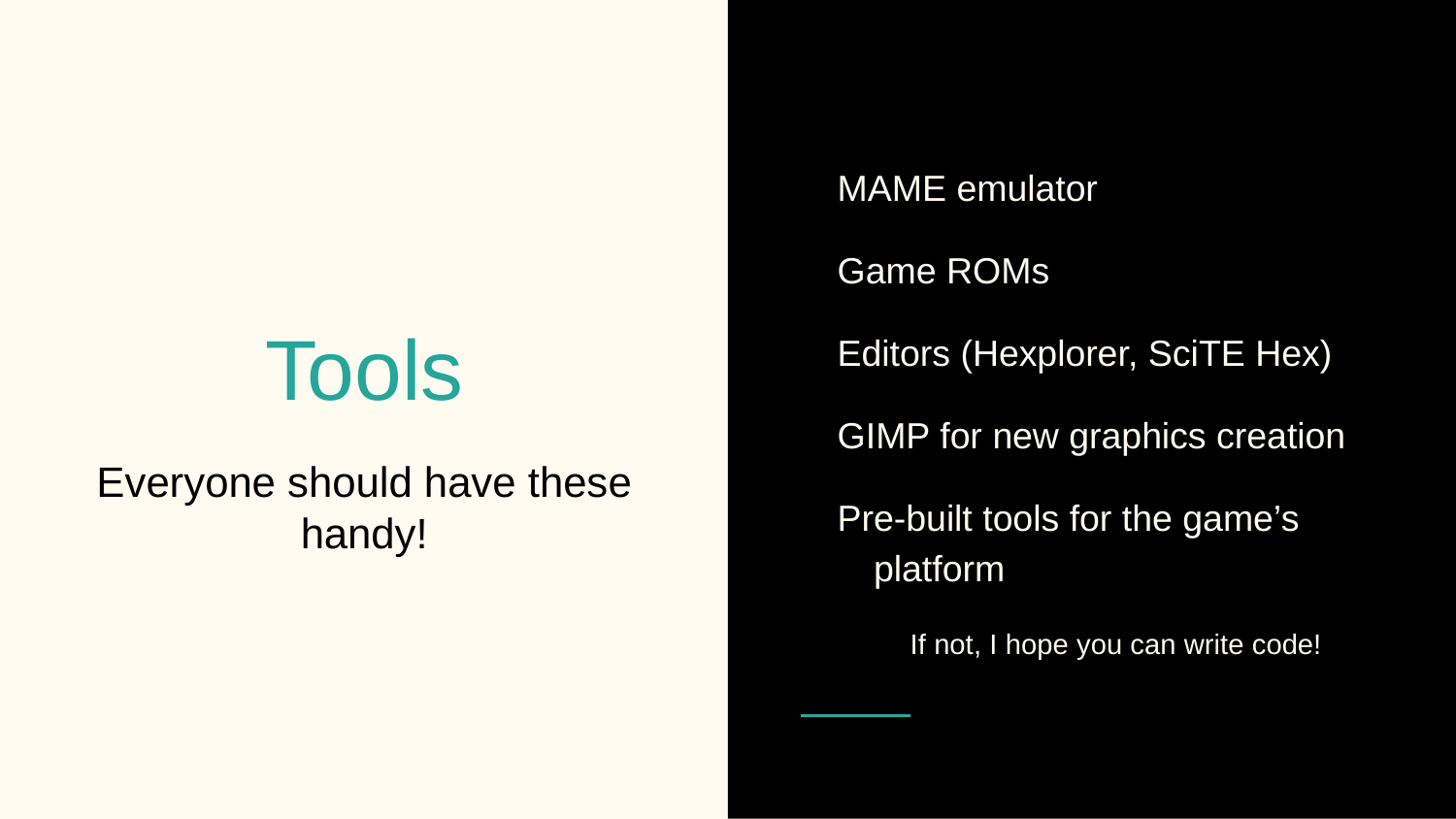

MAME emulator
Game ROMs
Editors (Hexplorer, SciTE Hex)
GIMP for new graphics creation
Pre-built tools for the game’s platform
If not, I hope you can write code!
# Tools
Everyone should have these handy!